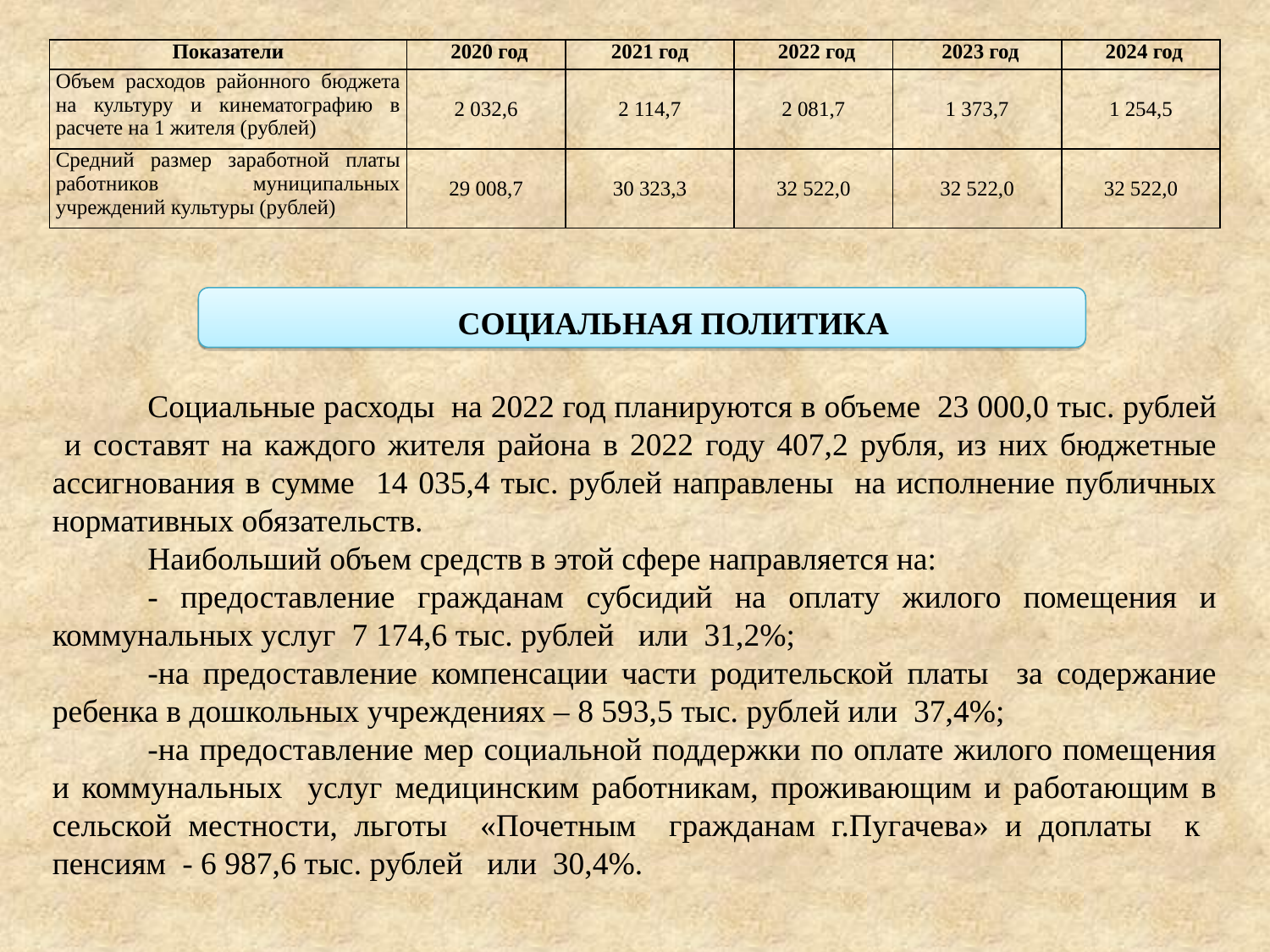

| Показатели | 2020 год | 2021 год | 2022 год | 2023 год | 2024 год |
| --- | --- | --- | --- | --- | --- |
| Объем расходов районного бюджета на культуру и кинематографию в расчете на 1 жителя (рублей) | 2 032,6 | 2 114,7 | 2 081,7 | 1 373,7 | 1 254,5 |
| Средний размер заработной платы работников муниципальных учреждений культуры (рублей) | 29 008,7 | 30 323,3 | 32 522,0 | 32 522,0 | 32 522,0 |

СОЦИАЛЬНАЯ ПОЛИТИКА

Социальные расходы  на 2022 год планируются в объеме  23 000,0 тыс. рублей  и составят на каждого жителя района в 2022 году 407,2 рубля, из них бюджетные ассигнования в сумме  14 035,4 тыс. рублей направлены  на исполнение публичных нормативных обязательств.
Наибольший объем средств в этой сфере направляется на:
- предоставление гражданам субсидий на оплату жилого помещения и коммунальных услуг  7 174,6 тыс. рублей   или  31,2%;
-на предоставление компенсации части родительской платы  за содержание ребенка в дошкольных учреждениях – 8 593,5 тыс. рублей или  37,4%;
-на предоставление мер социальной поддержки по оплате жилого помещения и коммунальных  услуг медицинским работникам, проживающим и работающим в сельской местности, льготы  «Почетным  гражданам г.Пугачева» и доплаты  к  пенсиям  - 6 987,6 тыс. рублей   или  30,4%.